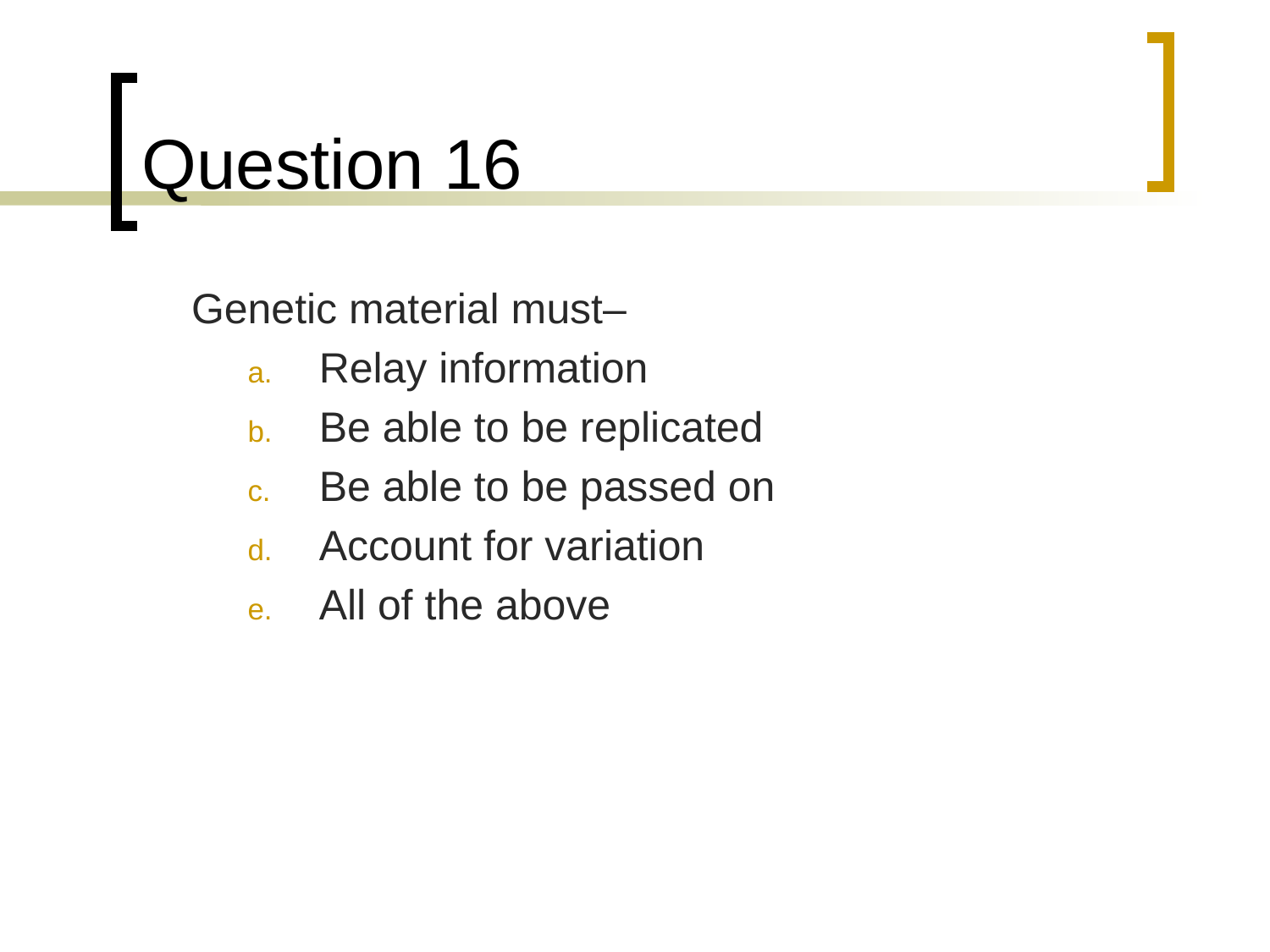

# Question 16
	Genetic material must–
Relay information
Be able to be replicated
Be able to be passed on
Account for variation
All of the above